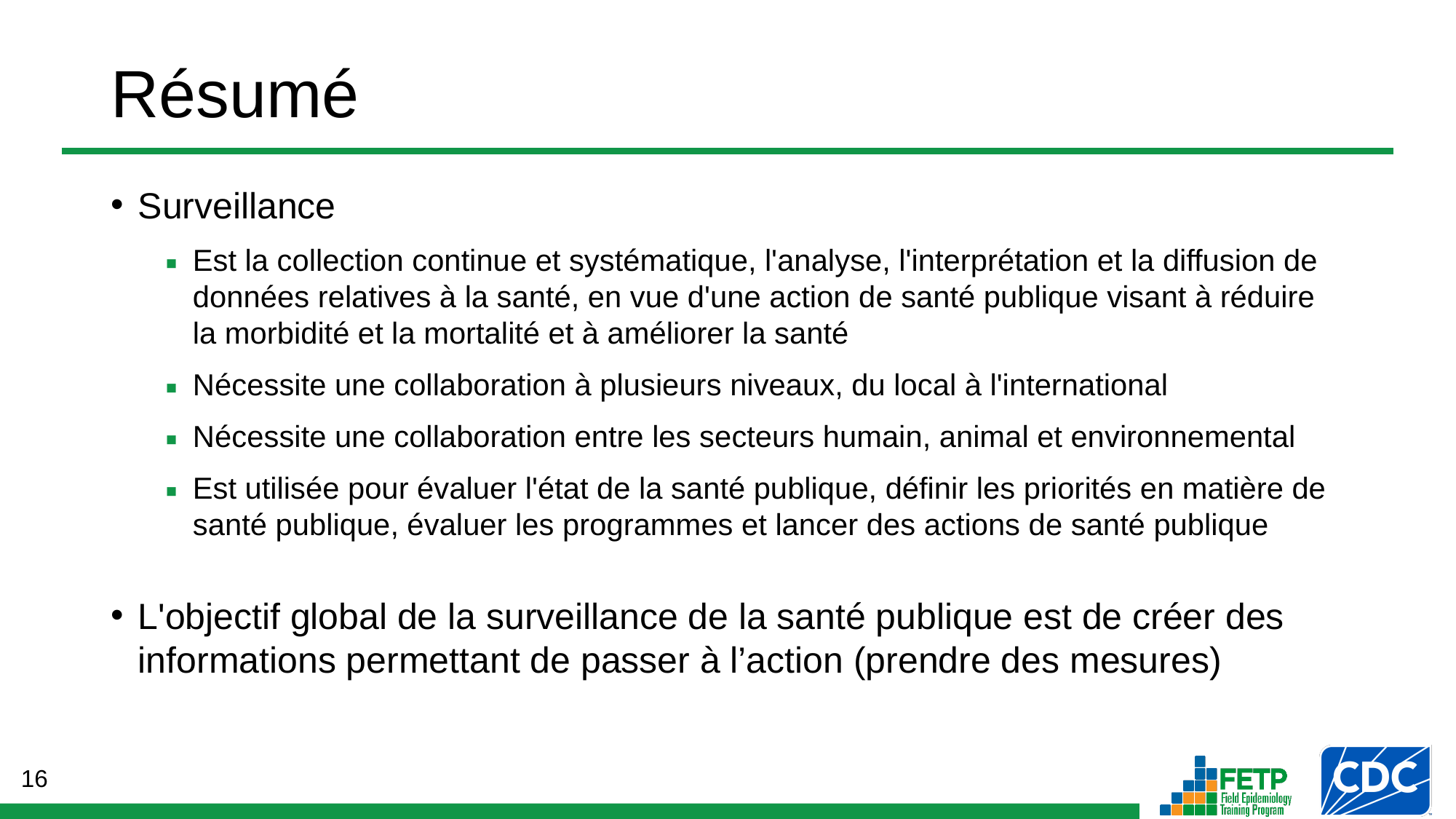

# Résumé
Surveillance
Est la collection continue et systématique, l'analyse, l'interprétation et la diffusion de données relatives à la santé, en vue d'une action de santé publique visant à réduire la morbidité et la mortalité et à améliorer la santé
Nécessite une collaboration à plusieurs niveaux, du local à l'international
Nécessite une collaboration entre les secteurs humain, animal et environnemental
Est utilisée pour évaluer l'état de la santé publique, définir les priorités en matière de santé publique, évaluer les programmes et lancer des actions de santé publique
L'objectif global de la surveillance de la santé publique est de créer des informations permettant de passer à l’action (prendre des mesures)